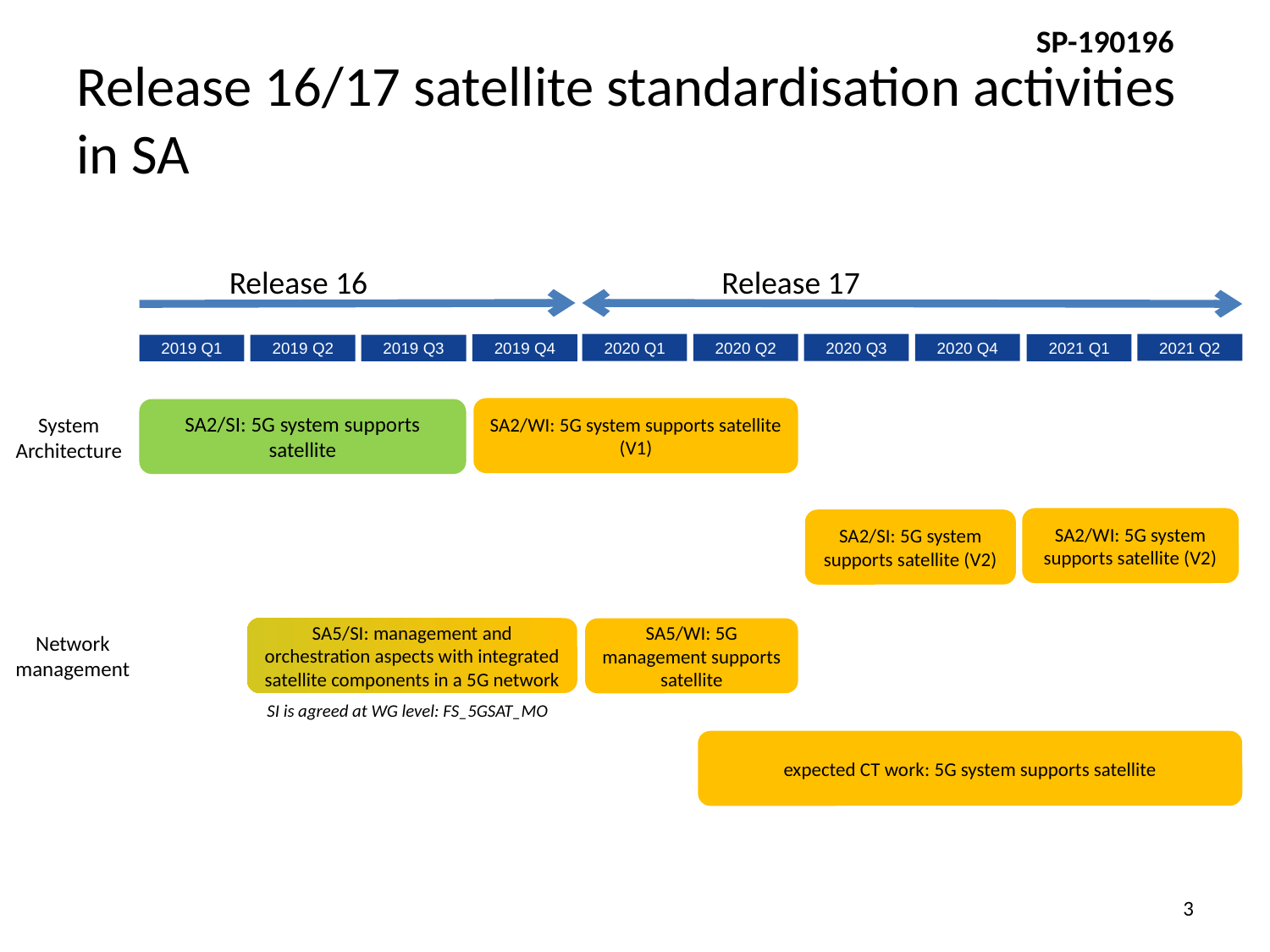

# Release 16/17 satellite standardisation activities in SA
Release 16
Release 17
2021 Q2
2020 Q1
2020 Q2
2020 Q3
2020 Q4
2019 Q4
2021 Q1
2019 Q1
2019 Q2
2019 Q3
SA2/WI: 5G system supports satellite (V1)
SA2/SI: 5G system supports satellite
System
Architecture
SA2/WI: 5G system supports satellite (V2)
SA2/SI: 5G system supports satellite (V2)
SA5/SI: management and orchestration aspects with integrated satellite components in a 5G network
SA5/WI: 5G management supports satellite
Network
management
SI is agreed at WG level: FS_5GSAT_MO
expected CT work: 5G system supports satellite
3